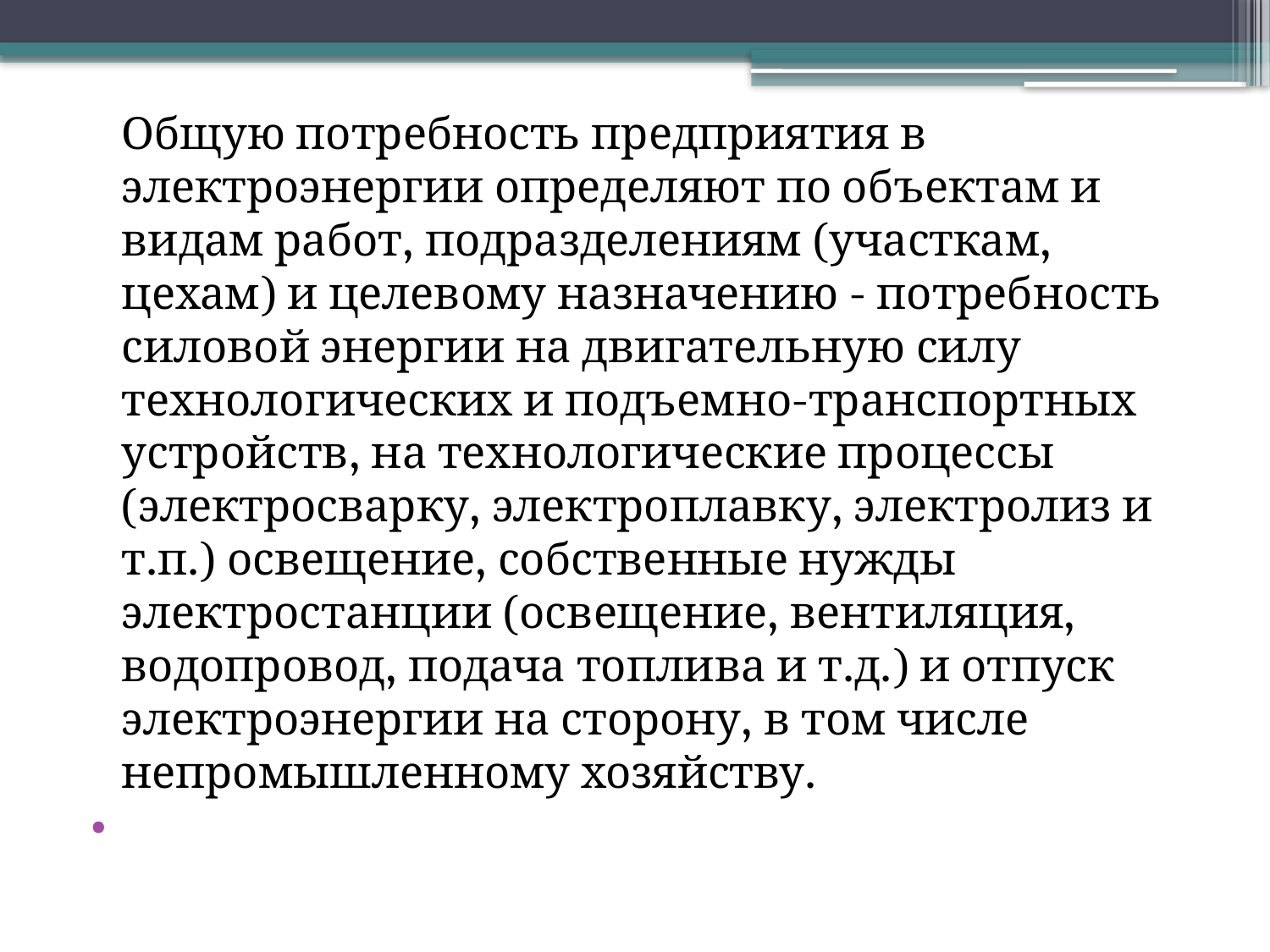

Общую потребность предприятия в электроэнергии определяют по объектам и видам работ, подразделениям (участкам, цехам) и целевому назначению - потребность силовой энергии на двигательную силу технологических и подъемно-транспортных устройств, на технологические процессы (электросварку, электроплавку, электролиз и т.п.) освещение, собственные нужды электростанции (освещение, вентиля­ция, водопровод, подача топлива и т.д.) и отпуск электроэнергии на сторону, в том числе непромышленному хозяйству.

#